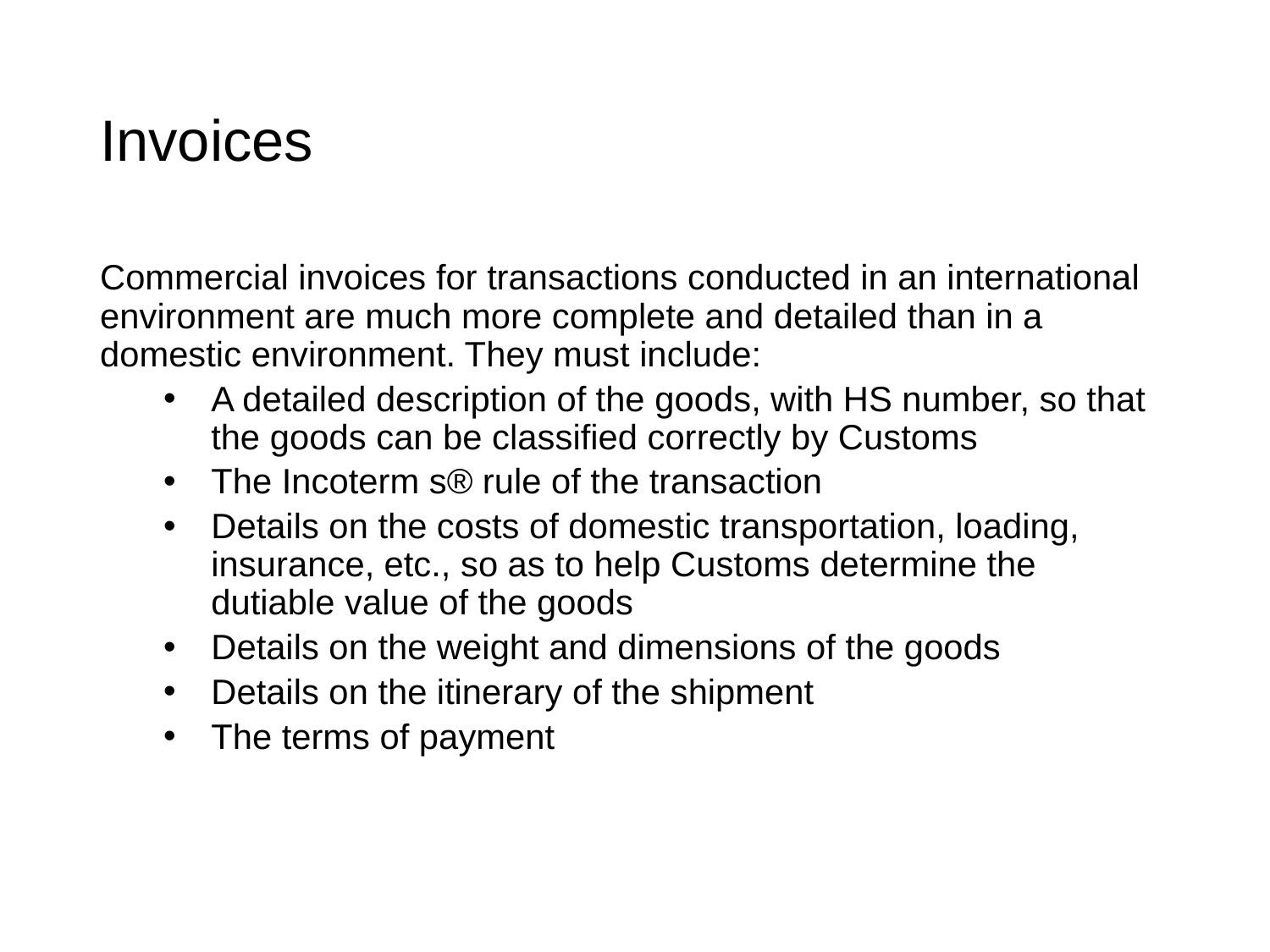

# Invoices
Commercial invoices for transactions conducted in an international environment are much more complete and detailed than in a domestic environment. They must include:
A detailed description of the goods, with HS number, so that the goods can be classified correctly by Customs
The Incoterm s® rule of the transaction
Details on the costs of domestic transportation, loading, insurance, etc., so as to help Customs determine the dutiable value of the goods
Details on the weight and dimensions of the goods
Details on the itinerary of the shipment
The terms of payment